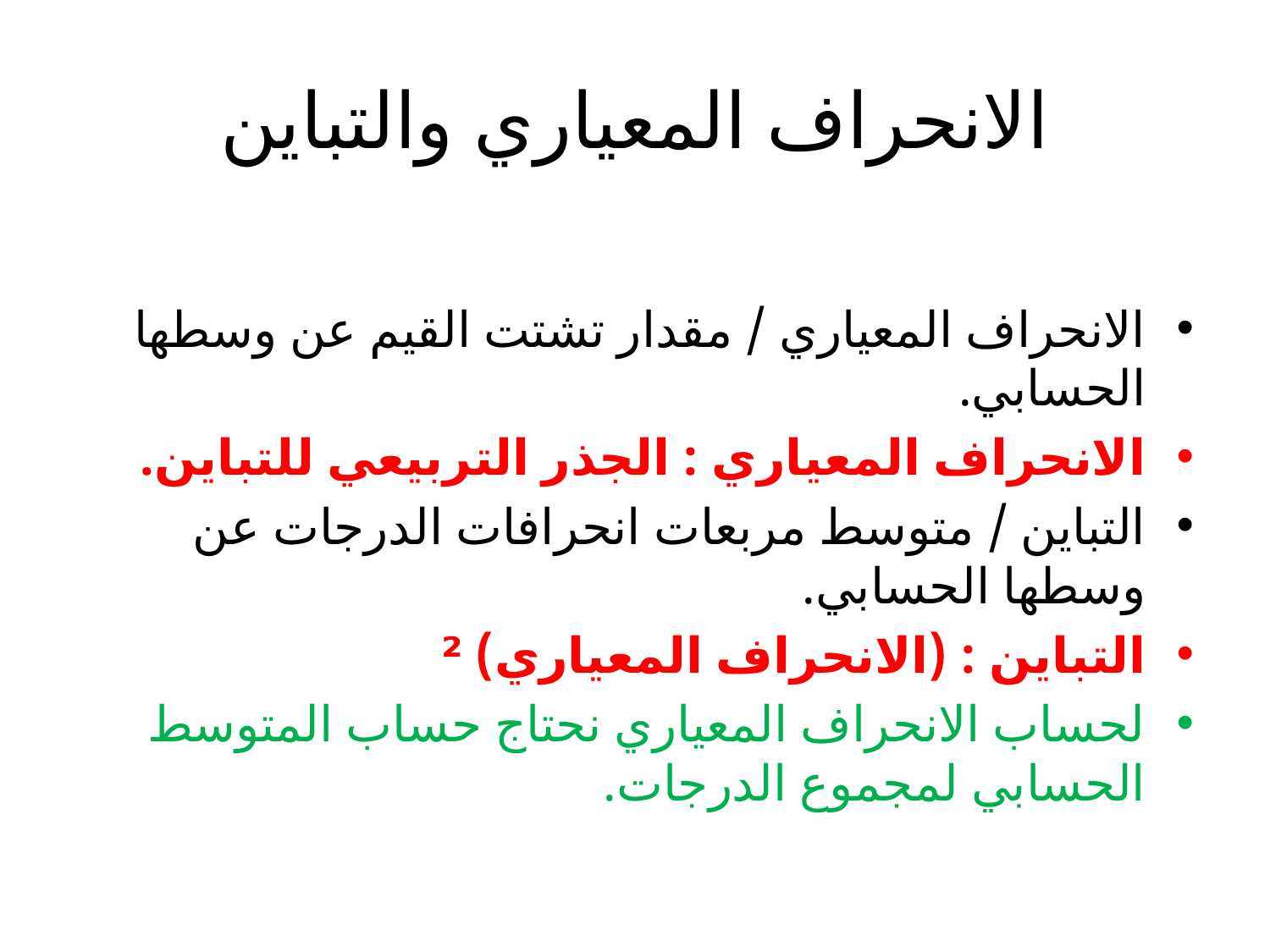

# الانحراف المعياري والتباين

الانحراف المعياري / مقدار تشتت القيم عن وسطها الحسابي.
الانحراف المعياري : الجذر التربيعي للتباين.
التباين / متوسط مربعات انحرافات الدرجات عن وسطها الحسابي.
التباين : (الانحراف المعياري) ²
لحساب الانحراف المعياري نحتاج حساب المتوسط الحسابي لمجموع الدرجات.